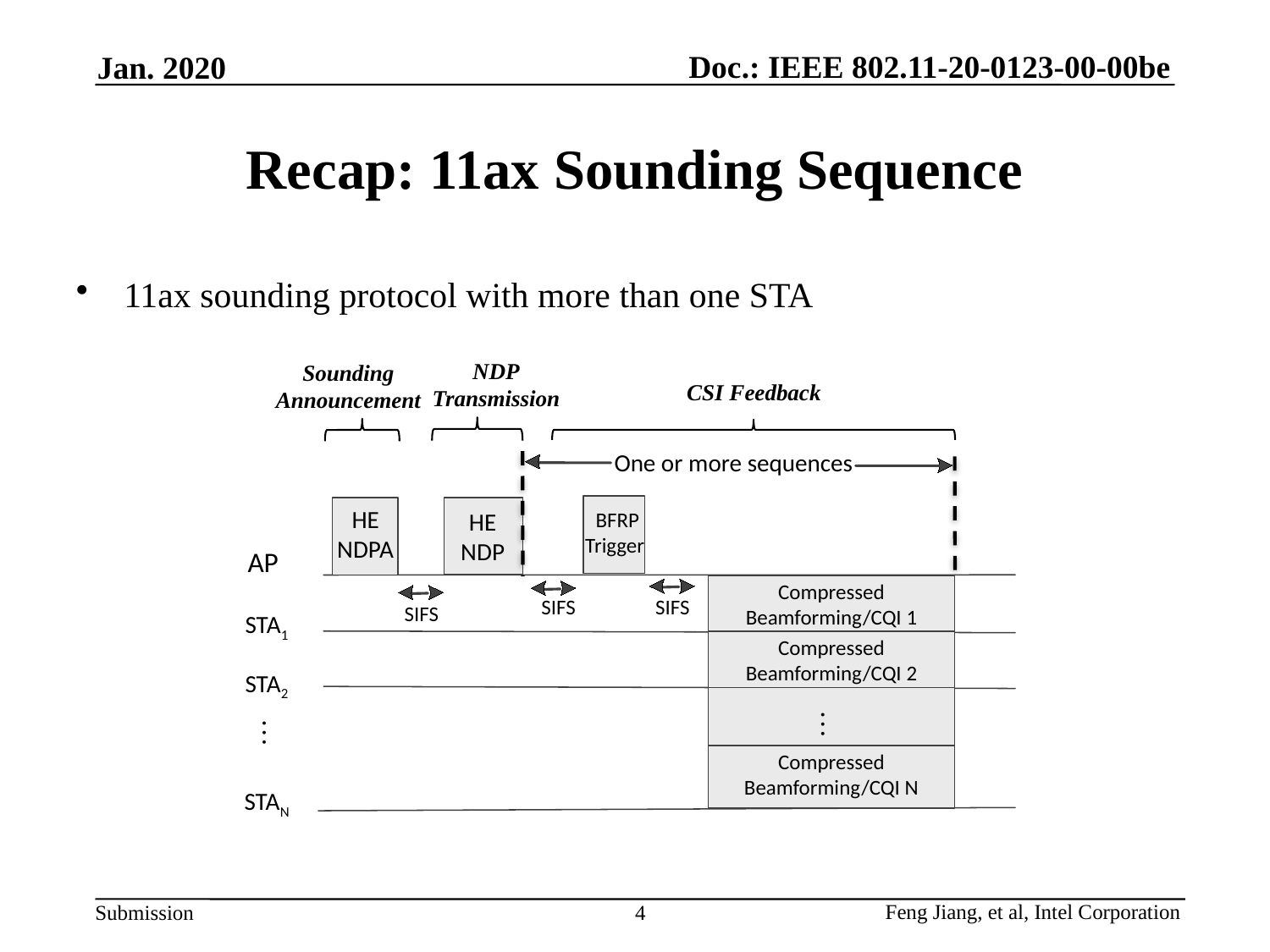

Jan. 2020
# Recap: 11ax Sounding Sequence

11ax sounding protocol with more than one STA
NDP
Transmission
Sounding
Announcement
CSI Feedback

One or more sequences

HE
NDPA
HE
NDP
BFRP
Trigger
AP

Compressed Beamforming/CQI 1

SIFS
SIFS
SIFS
STA1

STA2

Compressed Beamforming/CQI 2

…
…

Compressed Beamforming/CQI N
STAN

4